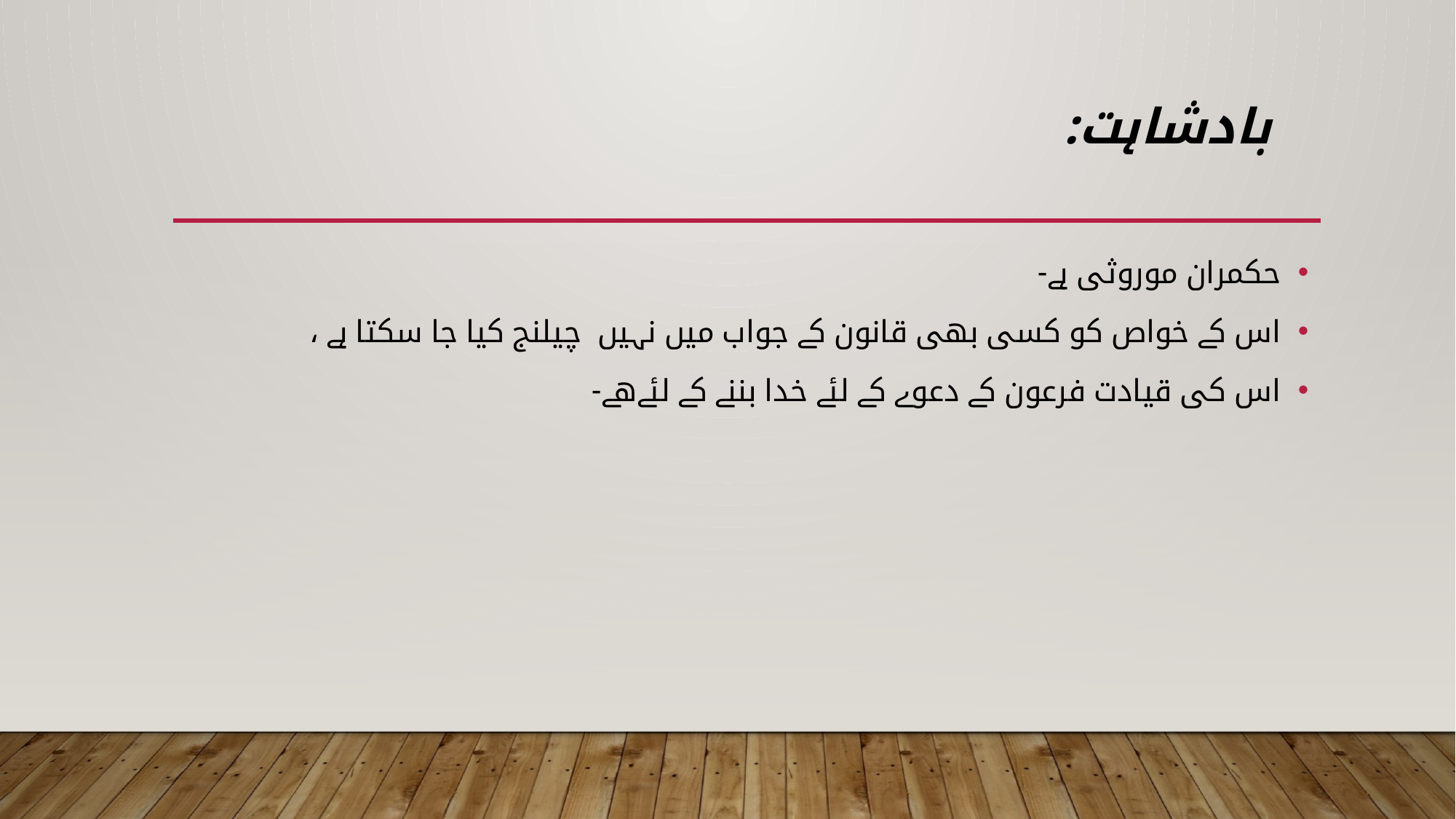

# بادشاہت:
حکمران موروثی ہے-
اس کے خواص کو کسی بھی قانون کے جواب میں نہیں  چیلنج کیا جا سکتا ہے ،
اس کی قیادت فرعون کے دعوے کے لئے خدا بننے کے لئےھے-